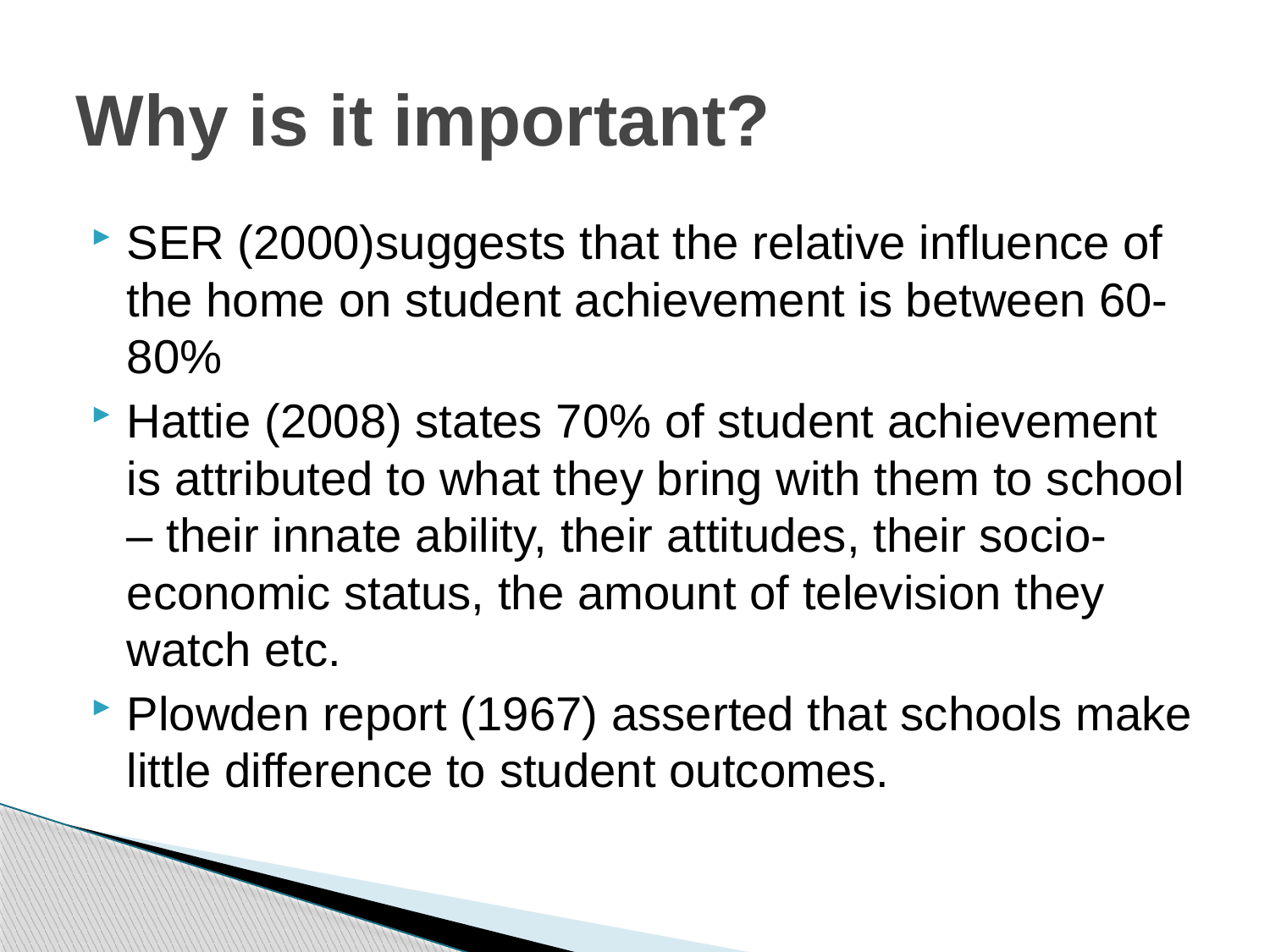

# Why is it important?
SER (2000)suggests that the relative influence of the home on student achievement is between 60-80%
Hattie (2008) states 70% of student achievement is attributed to what they bring with them to school – their innate ability, their attitudes, their socio-economic status, the amount of television they watch etc.
Plowden report (1967) asserted that schools make little difference to student outcomes.